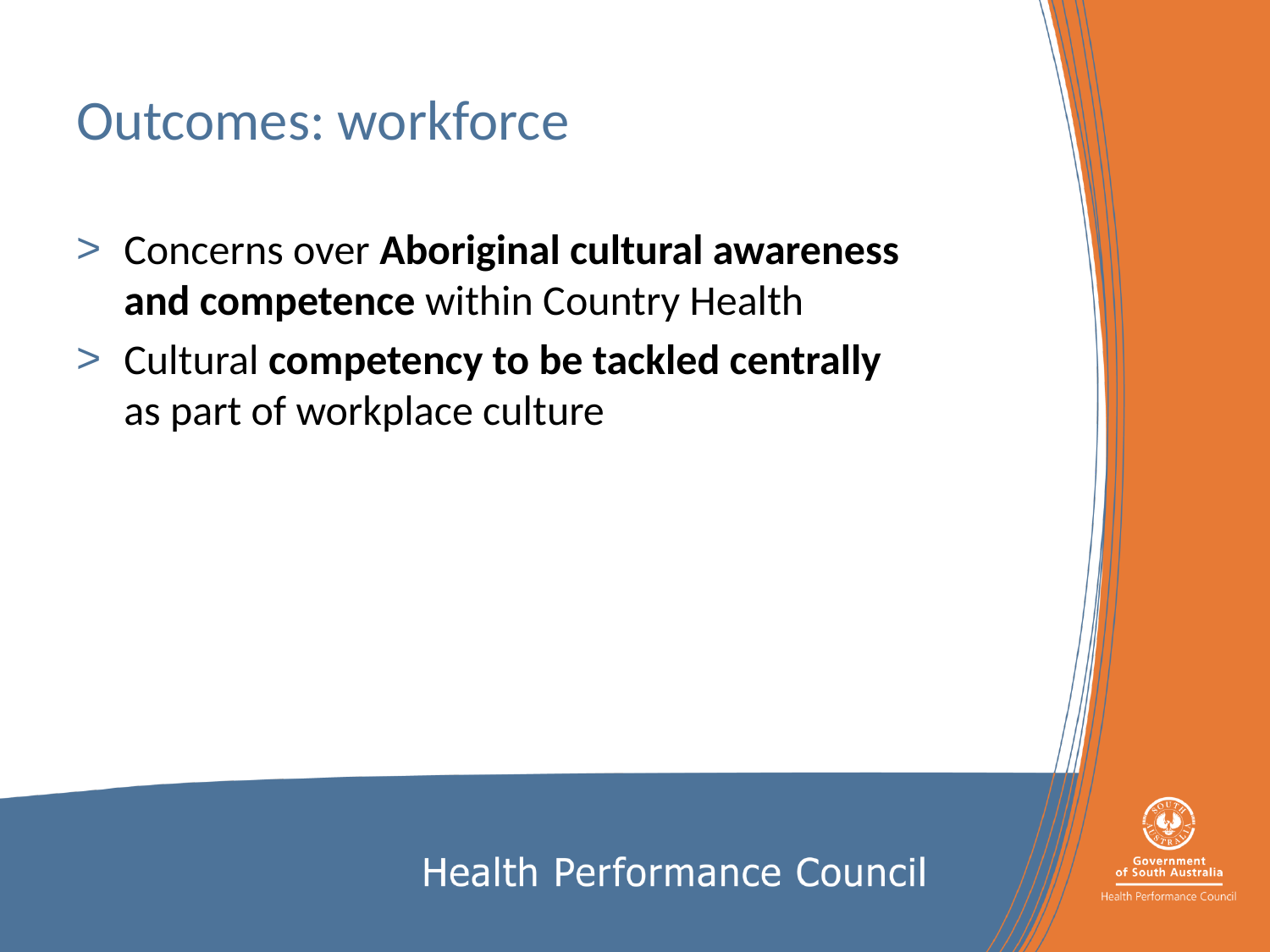

# Outcomes: workforce
Concerns over Aboriginal cultural awareness and competence within Country Health
Cultural competency to be tackled centrally as part of workplace culture